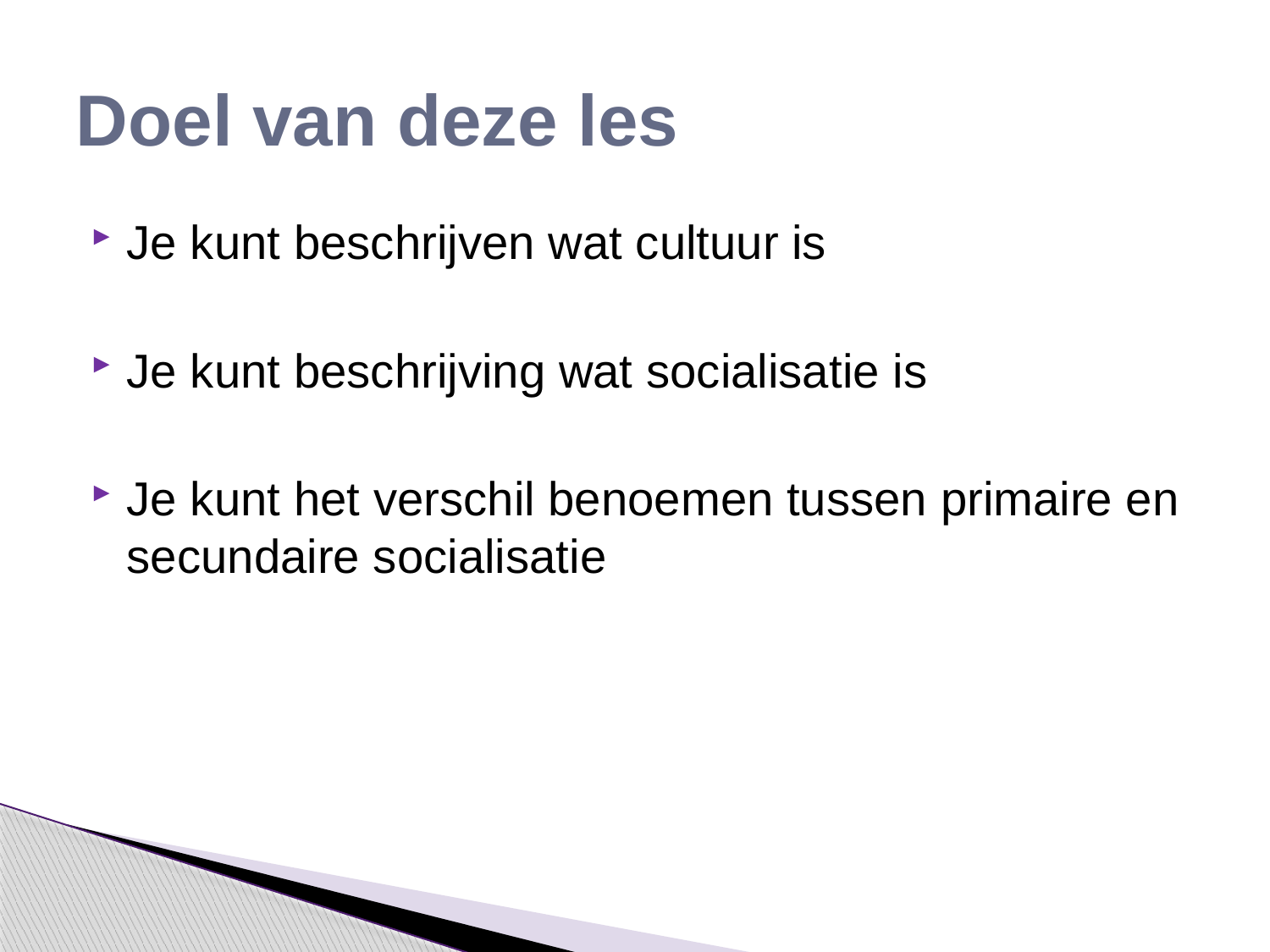

# Doel van deze les
Je kunt beschrijven wat cultuur is

Je kunt beschrijving wat socialisatie is

Je kunt het verschil benoemen tussen primaire en secundaire socialisatie